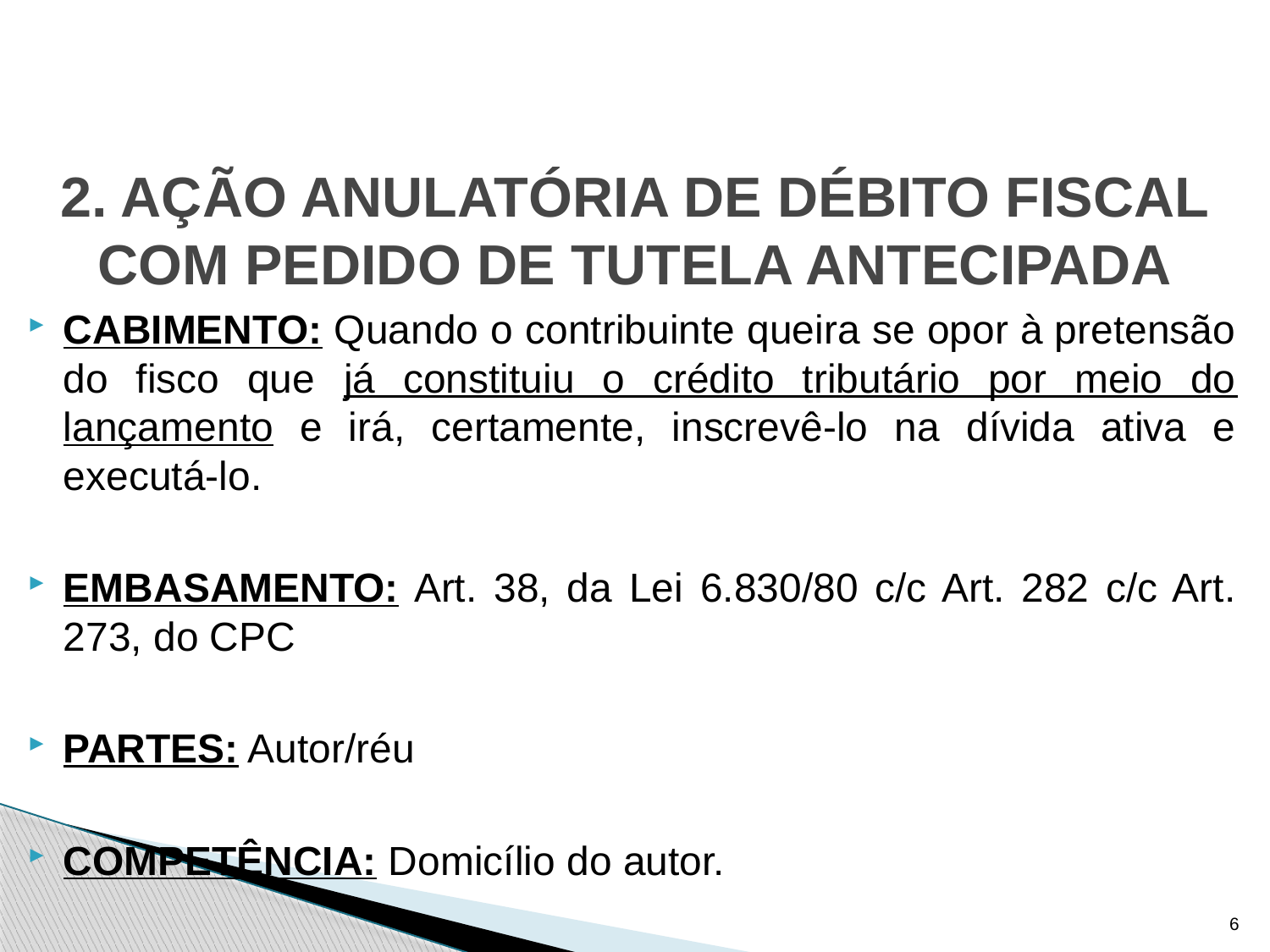

# 2. AÇÃO ANULATÓRIA DE DÉBITO FISCAL COM PEDIDO DE TUTELA ANTECIPADA
CABIMENTO: Quando o contribuinte queira se opor à pretensão do fisco que já constituiu o crédito tributário por meio do lançamento e irá, certamente, inscrevê-lo na dívida ativa e executá-lo.
EMBASAMENTO: Art. 38, da Lei 6.830/80 c/c Art. 282 c/c Art. 273, do CPC
PARTES: Autor/réu
COMPETÊNCIA: Domicílio do autor.

6